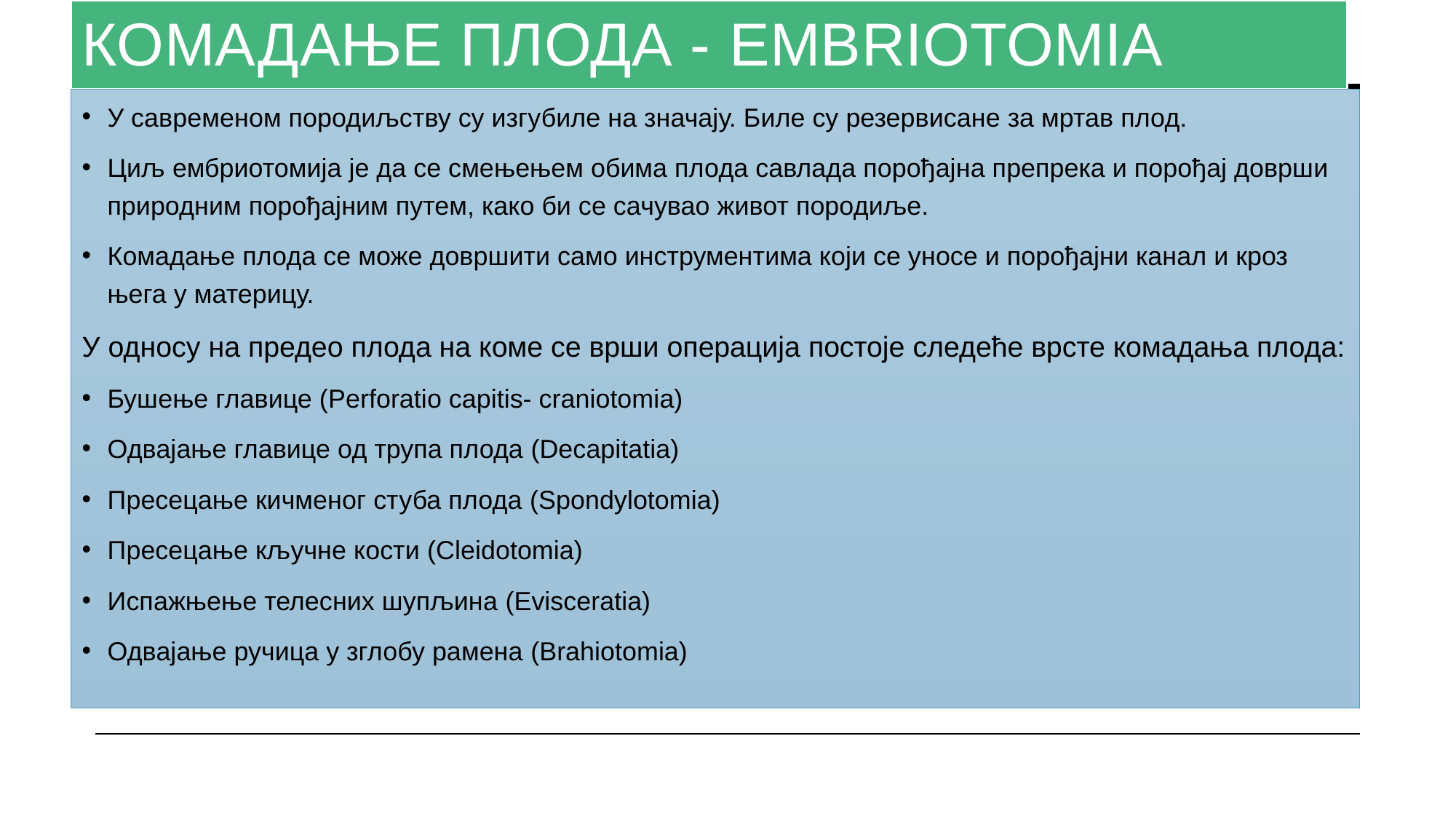

# Комадање плода - EMBRIOTOMIA
У савременом породиљству су изгубиле на значају. Биле су резервисане за мртав плод.
Циљ ембриотомија је да се смењењем обима плода савлада порођајна препрека и порођај доврши природним порођајним путем, како би се сачувао живот породиље.
Комадање плода се може довршити само инструментима који се уносе и порођајни канал и кроз њега у материцу.
У односу на предео плода на коме се врши операција постоје следеће врсте комадања плода:
Бушење главице (Perforatio capitis- craniotomia)
Одвајање главице од трупа плода (Decapitatia)
Пресецање кичменог стуба плода (Spondylotomia)
Пресецање кључне кости (Cleidotomia)
Испажњење телесних шупљина (Evisceratia)
Одвајање ручица у зглобу рамена (Brahiotomia)